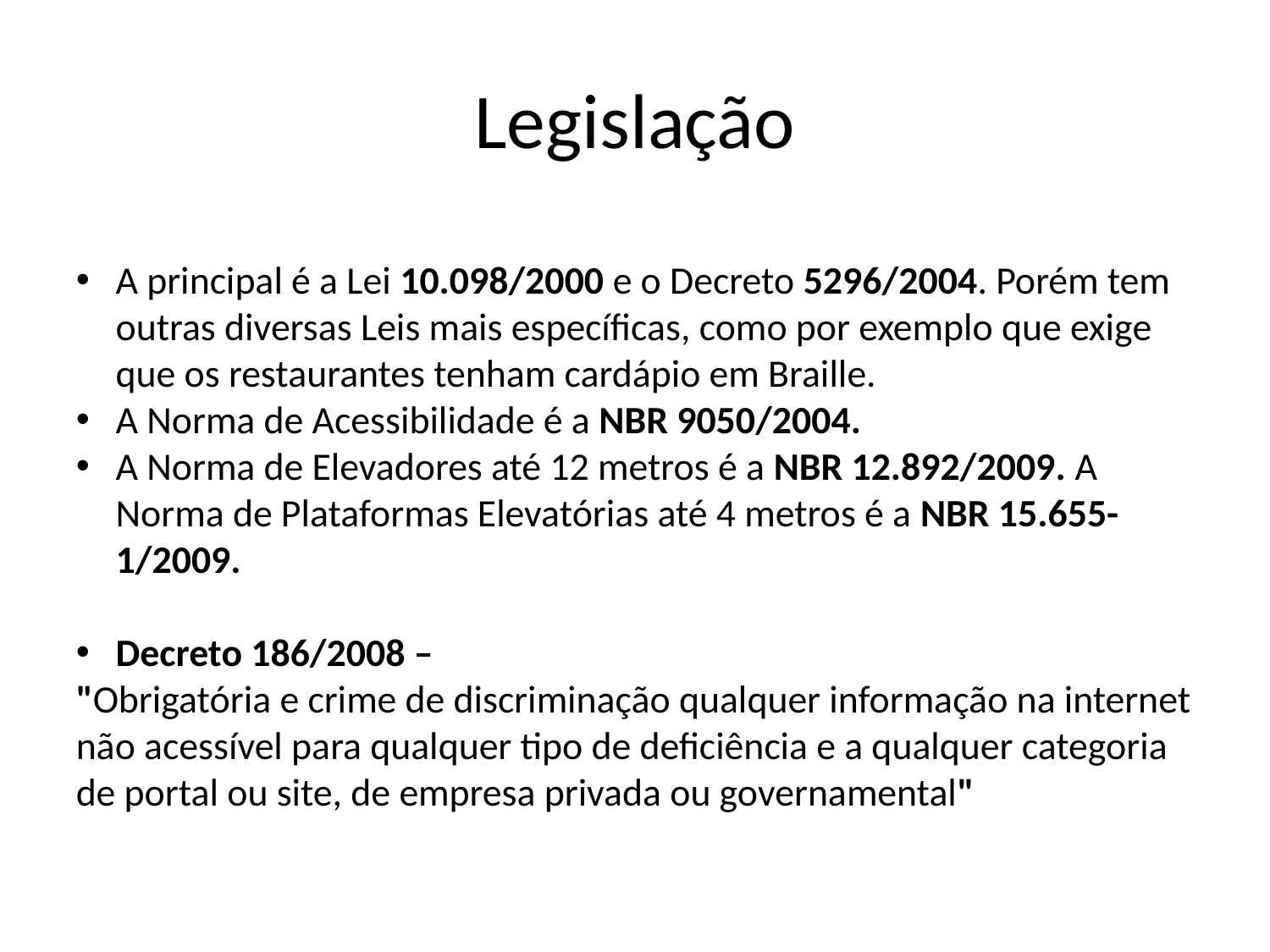

# Legislação
A principal é a Lei 10.098/2000 e o Decreto 5296/2004. Porém tem outras diversas Leis mais específicas, como por exemplo que exige que os restaurantes tenham cardápio em Braille.
A Norma de Acessibilidade é a NBR 9050/2004.
A Norma de Elevadores até 12 metros é a NBR 12.892/2009. A Norma de Plataformas Elevatórias até 4 metros é a NBR 15.655-1/2009.

Decreto 186/2008 –
"Obrigatória e crime de discriminação qualquer informação na internet
não acessível para qualquer tipo de deficiência e a qualquer categoria
de portal ou site, de empresa privada ou governamental"